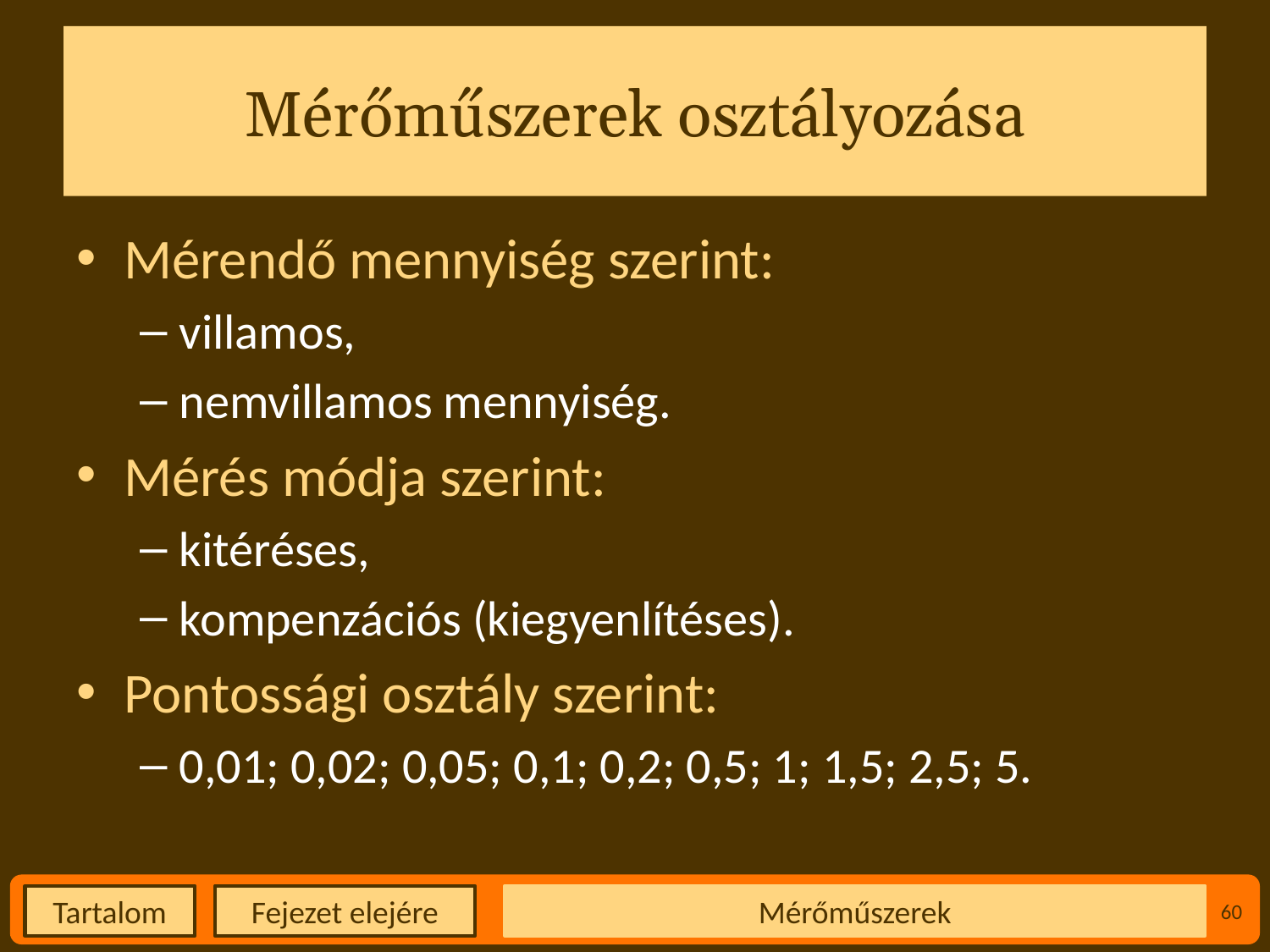

# Mérőműszerek osztályozása
Mérendő mennyiség szerint:
villamos,
nemvillamos mennyiség.
Mérés módja szerint:
kitéréses,
kompenzációs (kiegyenlítéses).
Pontossági osztály szerint:
0,01; 0,02; 0,05; 0,1; 0,2; 0,5; 1; 1,5; 2,5; 5.
Mérőműszerek
60
Fejezet elejére